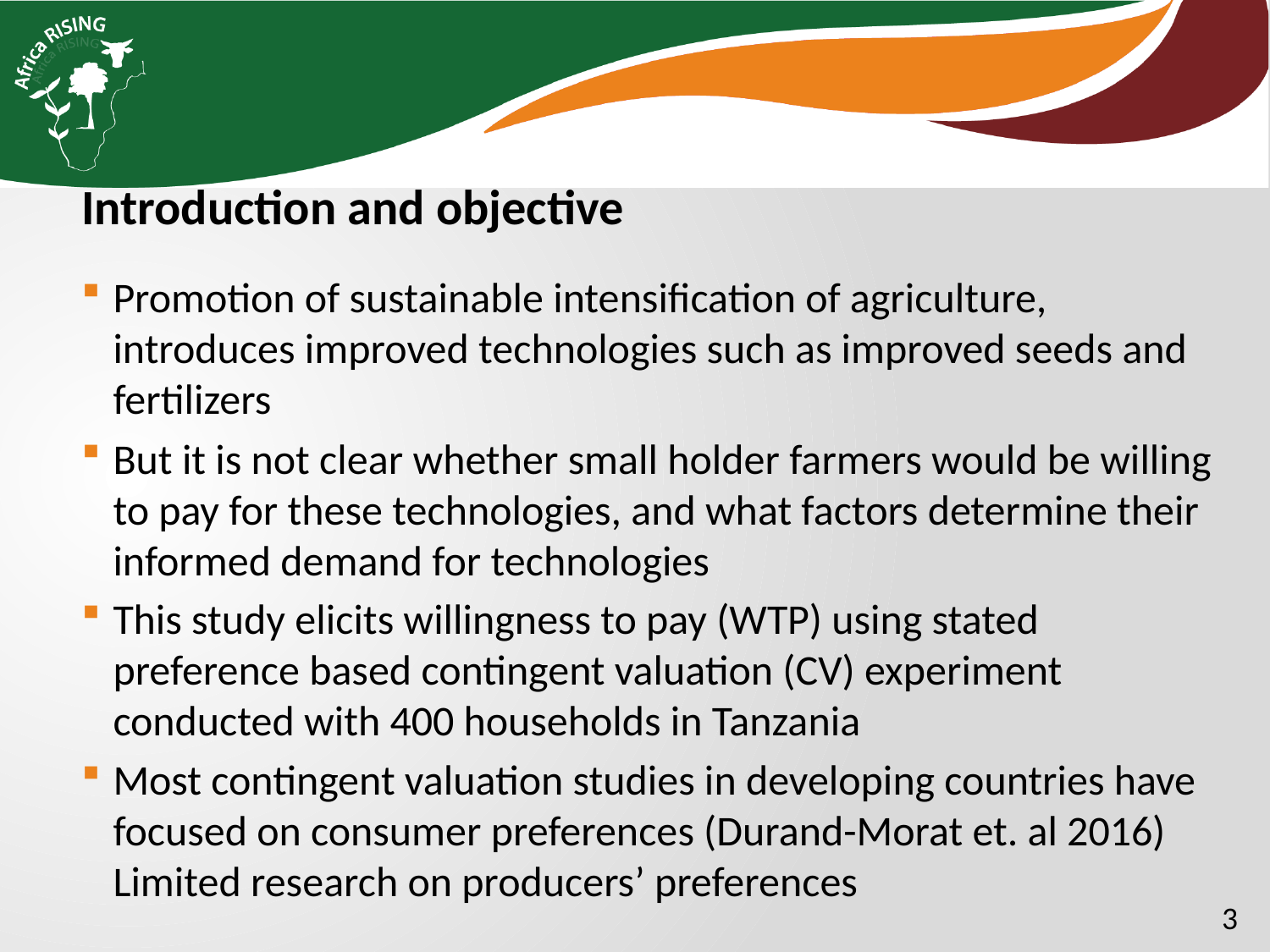

Introduction and objective
Promotion of sustainable intensification of agriculture, introduces improved technologies such as improved seeds and fertilizers
But it is not clear whether small holder farmers would be willing to pay for these technologies, and what factors determine their informed demand for technologies
This study elicits willingness to pay (WTP) using stated preference based contingent valuation (CV) experiment conducted with 400 households in Tanzania
Most contingent valuation studies in developing countries have focused on consumer preferences (Durand-Morat et. al 2016) Limited research on producers’ preferences

3